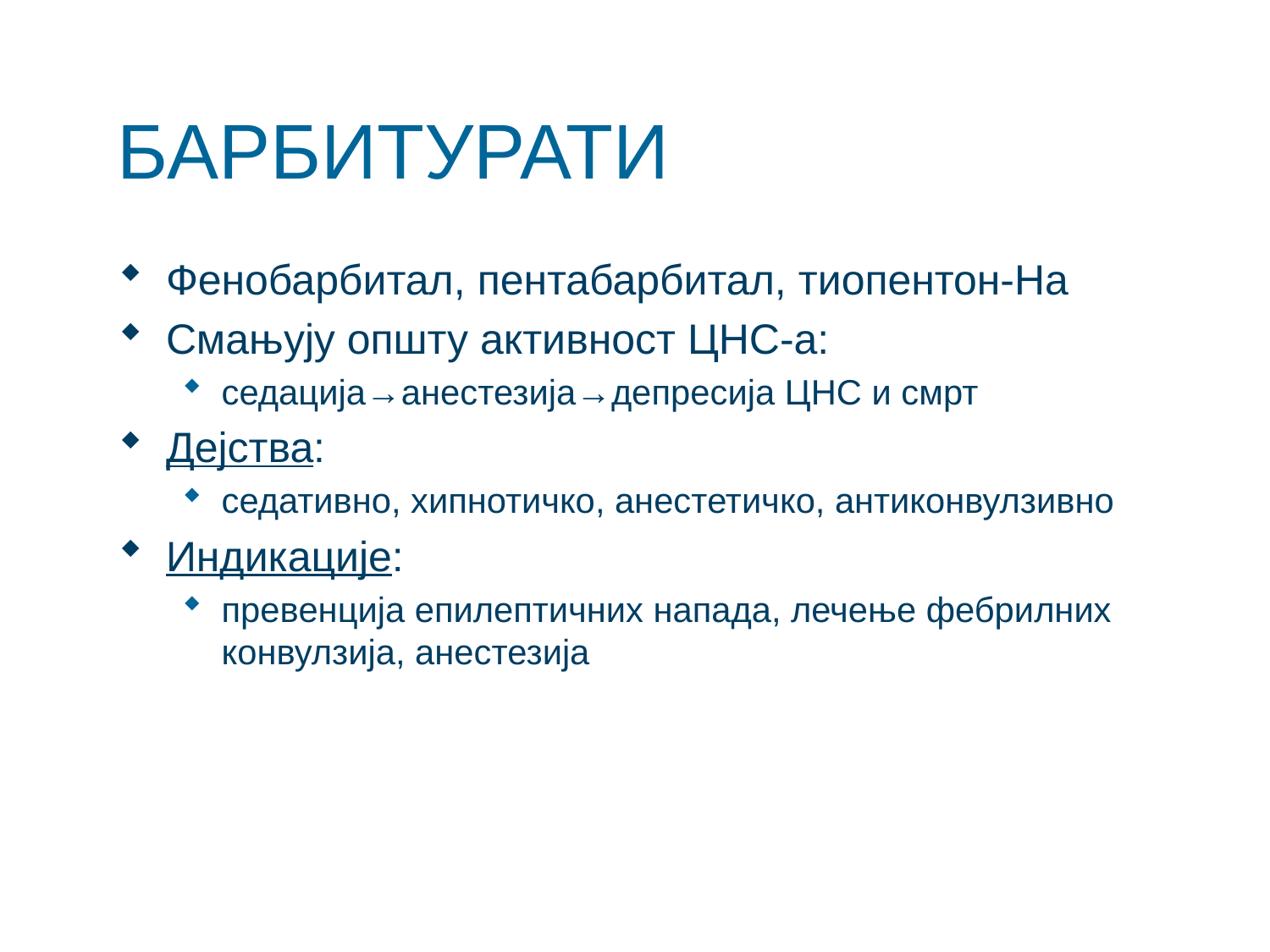

# БАРБИТУРАТИ
Фенобарбитал, пентабарбитал, тиопентон-На
Смањују општу активност ЦНС-а:
седација→анестезија→депресија ЦНС и смрт
Дејства:
седативно, хипнотичко, анестетичко, антиконвулзивно
Индикације:
превенција епилептичних напада, лечење фебрилних конвулзија, анестезија